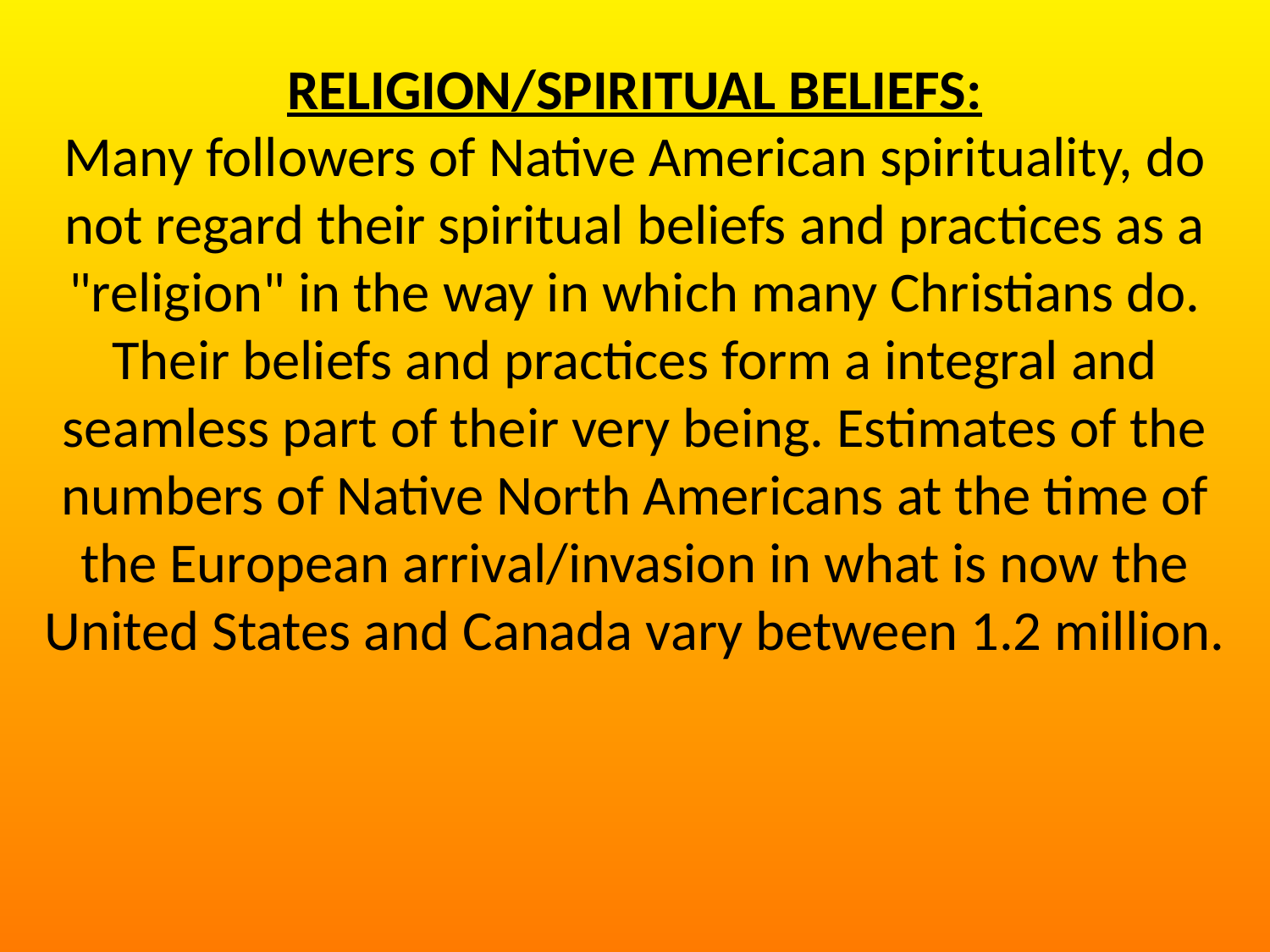

RELIGION/SPIRITUAL BELIEFS:
Many followers of Native American spirituality, do not regard their spiritual beliefs and practices as a "religion" in the way in which many Christians do. Their beliefs and practices form a integral and seamless part of their very being. Estimates of the numbers of Native North Americans at the time of the European arrival/invasion in what is now the United States and Canada vary between 1.2 million.